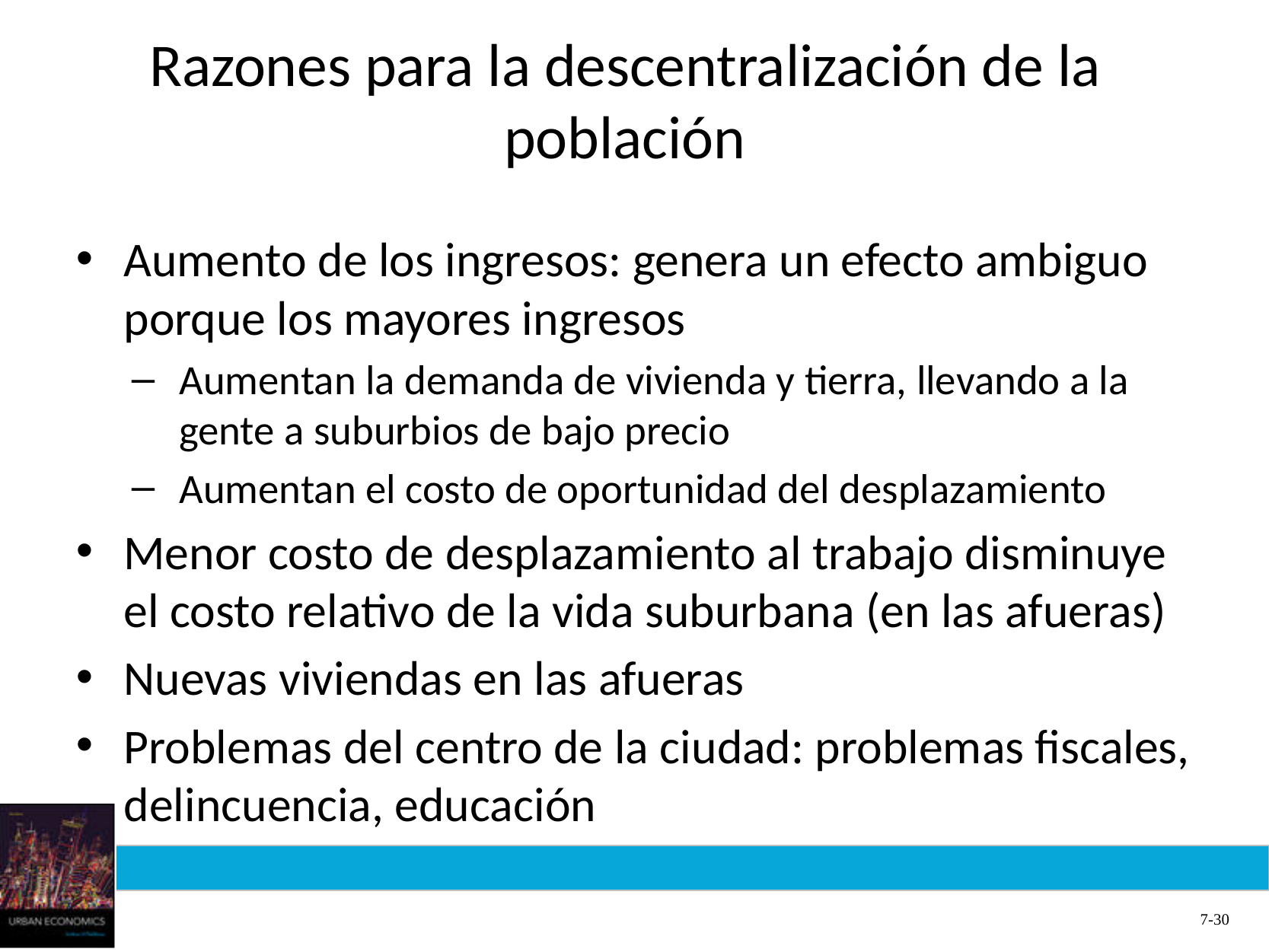

# Razones para la descentralización de la población
Aumento de los ingresos: genera un efecto ambiguo porque los mayores ingresos
Aumentan la demanda de vivienda y tierra, llevando a la gente a suburbios de bajo precio
Aumentan el costo de oportunidad del desplazamiento
Menor costo de desplazamiento al trabajo disminuye el costo relativo de la vida suburbana (en las afueras)
Nuevas viviendas en las afueras
Problemas del centro de la ciudad: problemas fiscales, delincuencia, educación
7-30